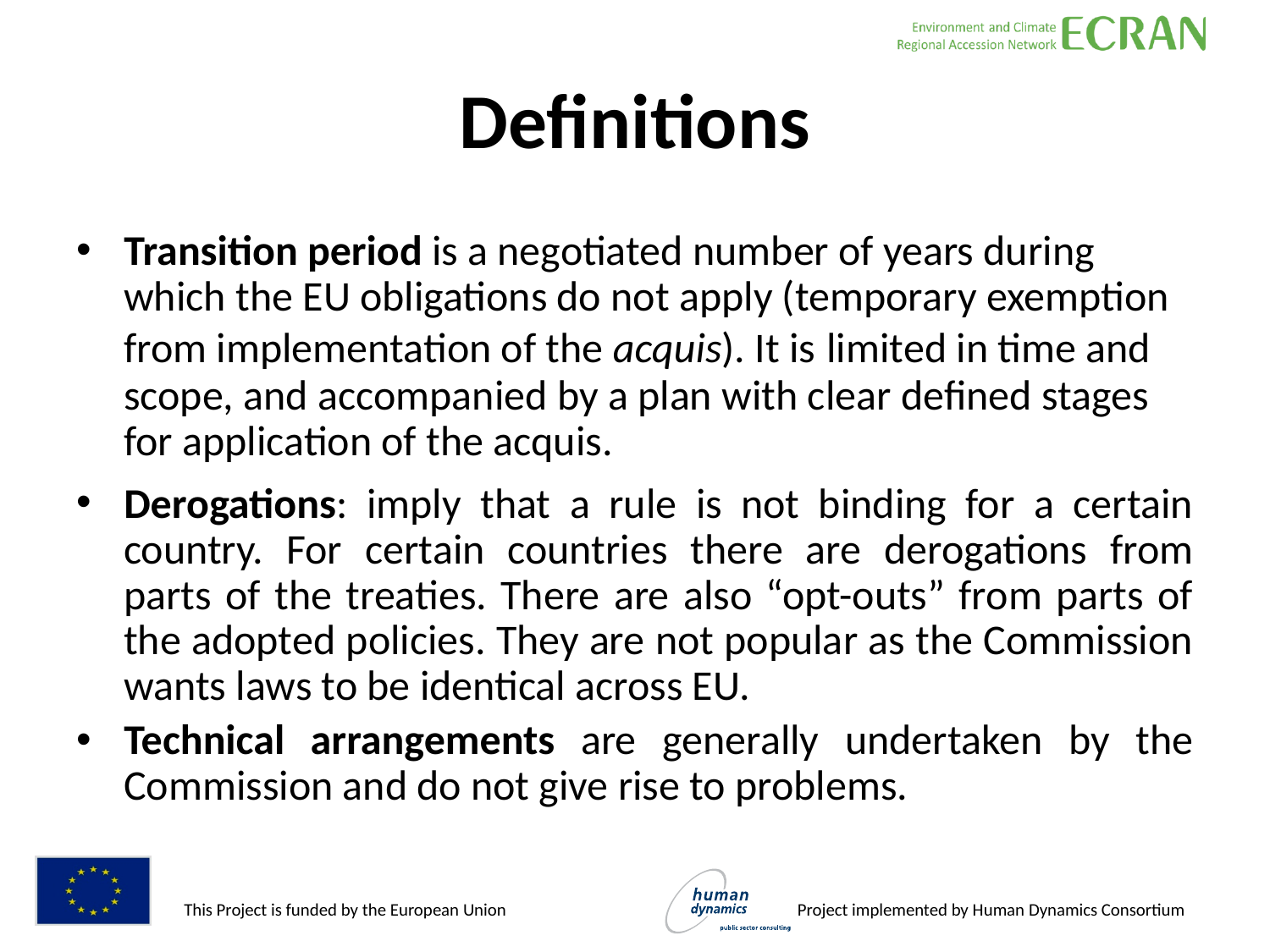

Definitions
Transition period is a negotiated number of years during which the EU obligations do not apply (temporary exemption from implementation of the acquis). It is limited in time and scope, and accompanied by a plan with clear defined stages for application of the acquis.
Derogations: imply that a rule is not binding for a certain country. For certain countries there are derogations from parts of the treaties. There are also “opt-outs” from parts of the adopted policies. They are not popular as the Commission wants laws to be identical across EU.
Technical arrangements are generally undertaken by the Commission and do not give rise to problems.